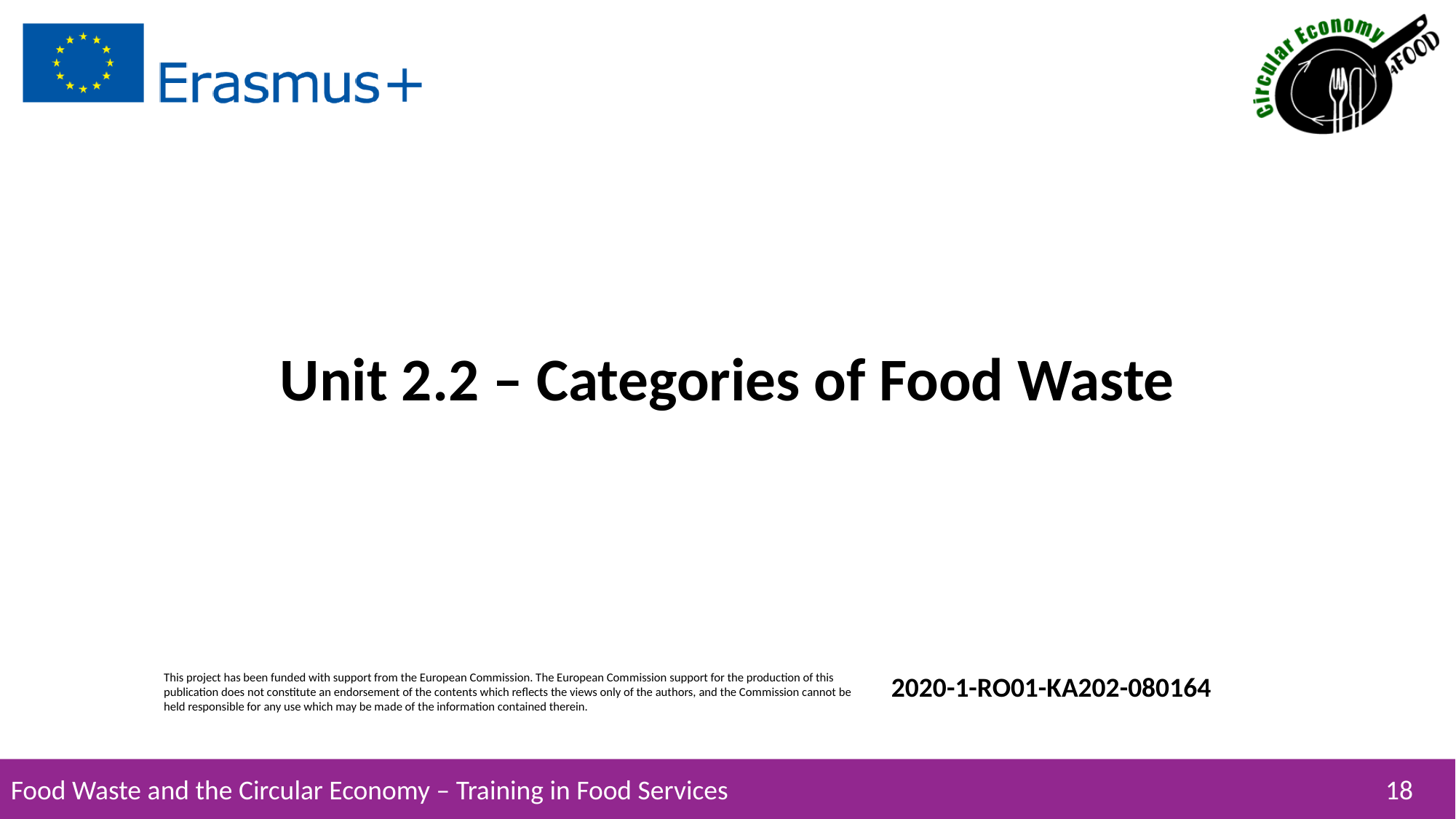

# Unit 2.2 – Categories of Food Waste